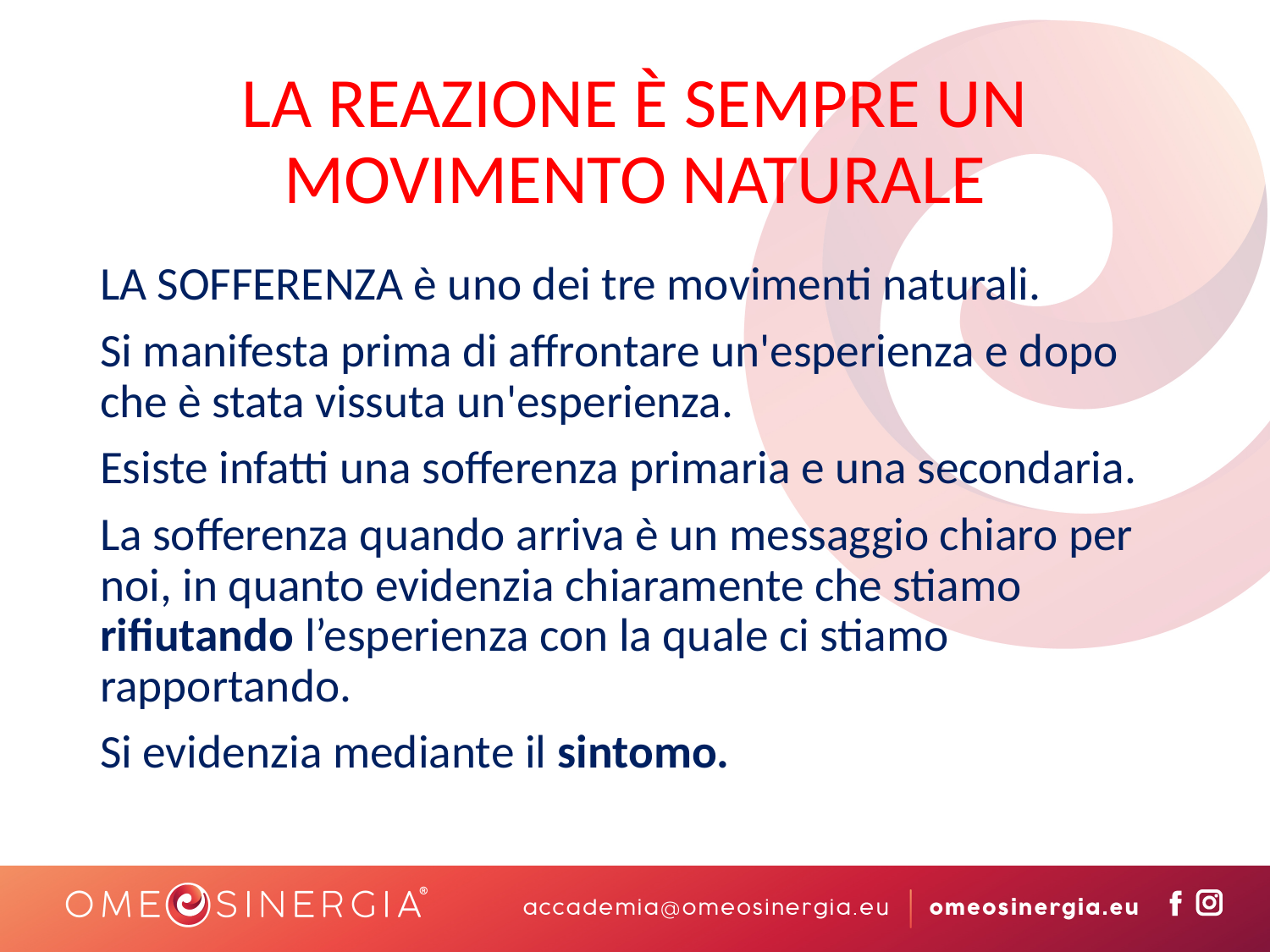

# LA REAZIONE È SEMPRE UN MOVIMENTO NATURALE
LA SOFFERENZA è uno dei tre movimenti naturali.
Si manifesta prima di affrontare un'esperienza e dopo che è stata vissuta un'esperienza.
Esiste infatti una sofferenza primaria e una secondaria.
La sofferenza quando arriva è un messaggio chiaro per noi, in quanto evidenzia chiaramente che stiamo rifiutando l’esperienza con la quale ci stiamo rapportando.
Si evidenzia mediante il sintomo.